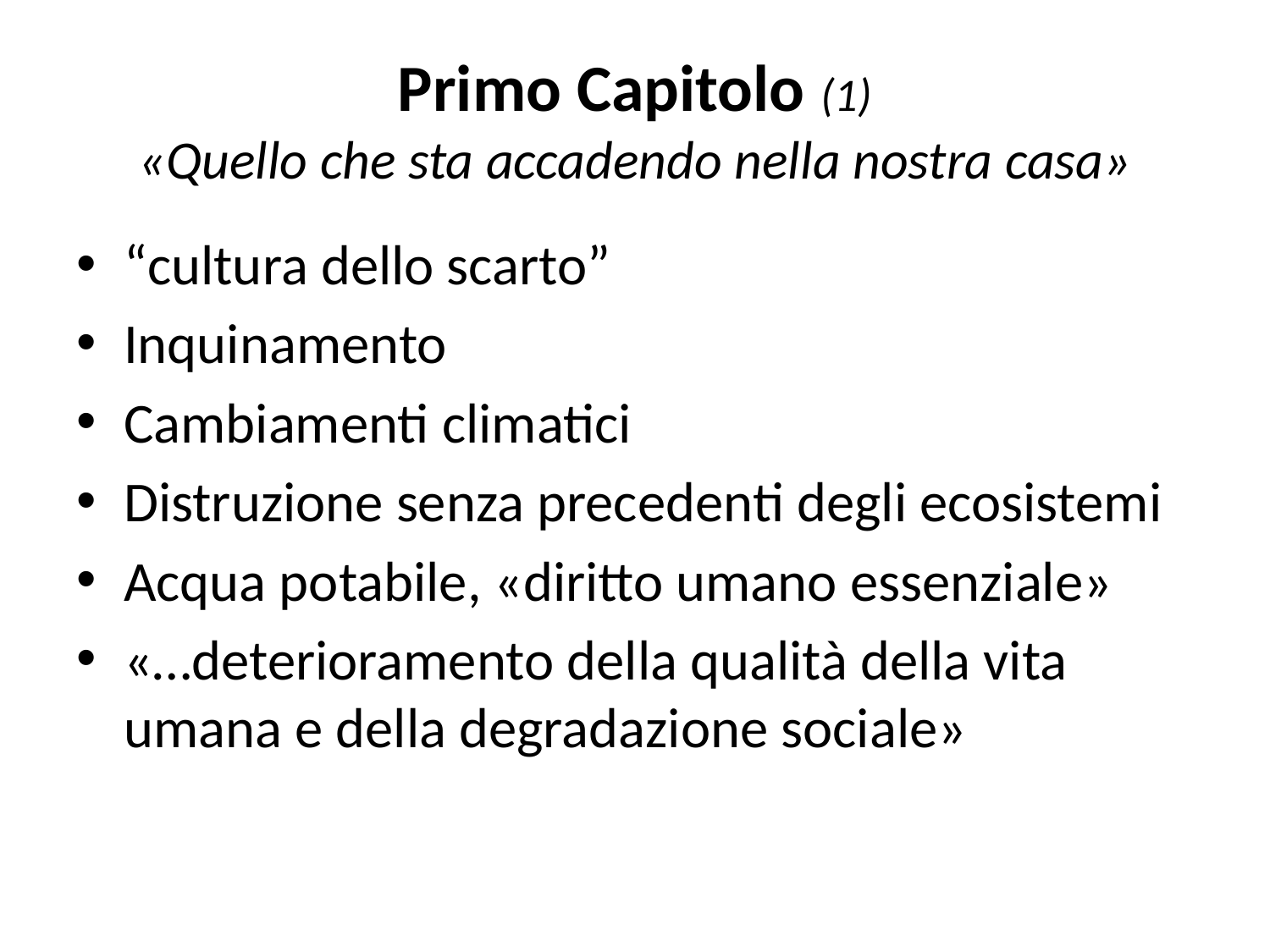

# Primo Capitolo (1) «Quello che sta accadendo nella nostra casa»
“cultura dello scarto”
Inquinamento
Cambiamenti climatici
Distruzione senza precedenti degli ecosistemi
Acqua potabile, «diritto umano essenziale»
«…deterioramento della qualità della vita umana e della degradazione sociale»